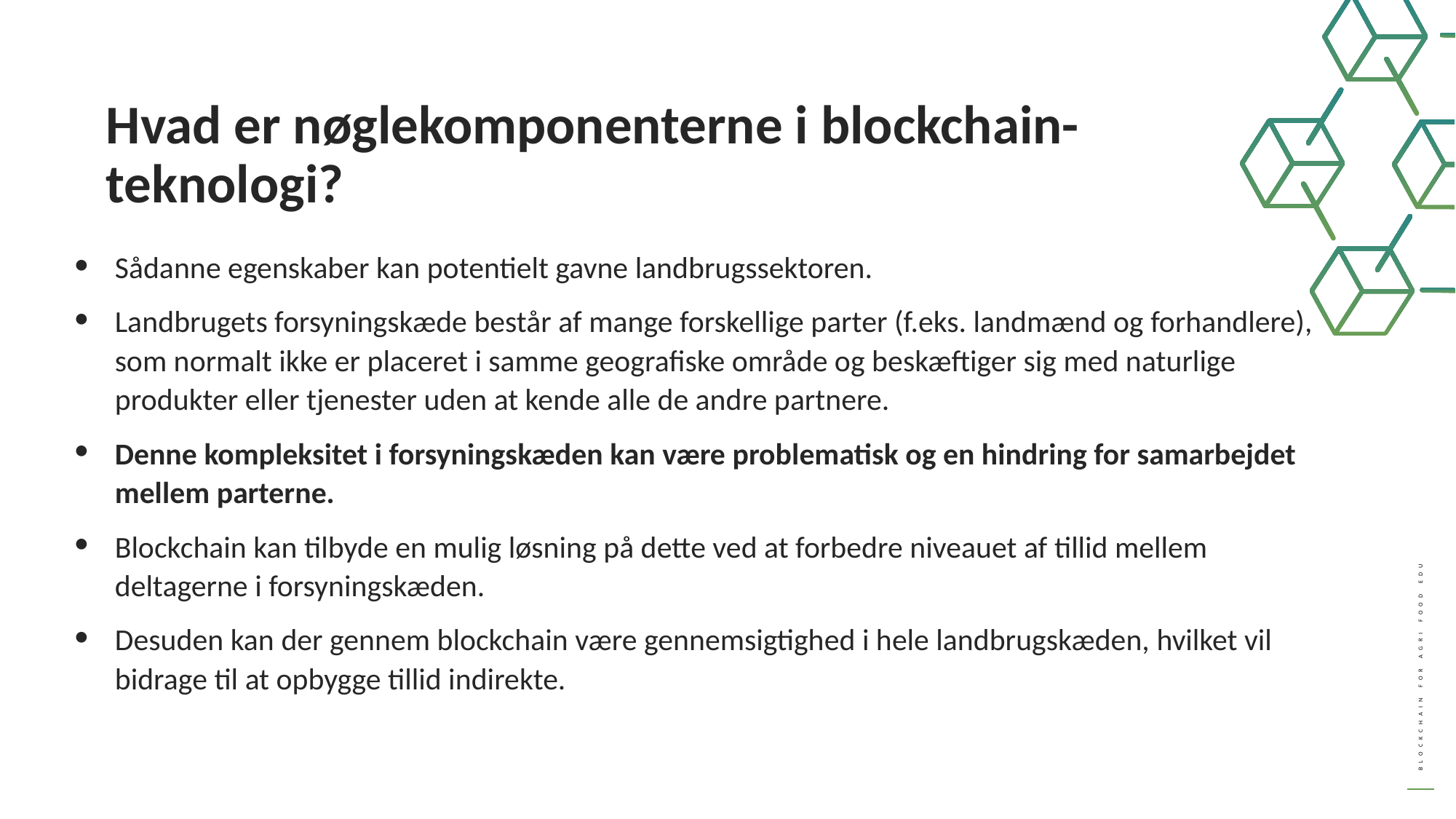

Hvad er nøglekomponenterne i blockchain-teknologi?
Sådanne egenskaber kan potentielt gavne landbrugssektoren.
Landbrugets forsyningskæde består af mange forskellige parter (f.eks. landmænd og forhandlere), som normalt ikke er placeret i samme geografiske område og beskæftiger sig med naturlige produkter eller tjenester uden at kende alle de andre partnere.
Denne kompleksitet i forsyningskæden kan være problematisk og en hindring for samarbejdet mellem parterne.
Blockchain kan tilbyde en mulig løsning på dette ved at forbedre niveauet af tillid mellem deltagerne i forsyningskæden.
Desuden kan der gennem blockchain være gennemsigtighed i hele landbrugskæden, hvilket vil bidrage til at opbygge tillid indirekte.